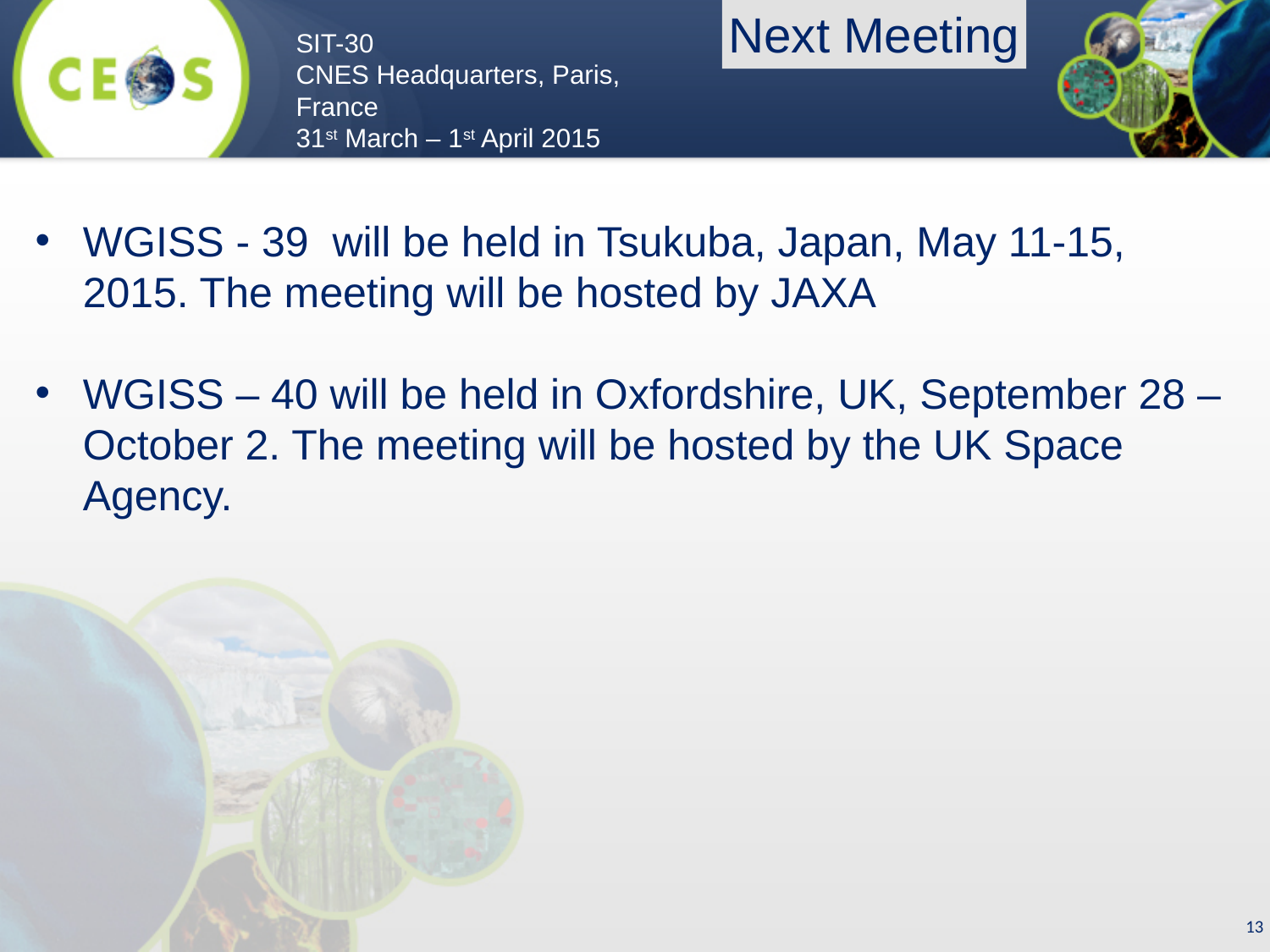

Next Meeting
WGISS - 39  will be held in Tsukuba, Japan, May 11-15, 2015. The meeting will be hosted by JAXA

WGISS – 40 will be held in Oxfordshire, UK, September 28 – October 2. The meeting will be hosted by the UK Space Agency.

13